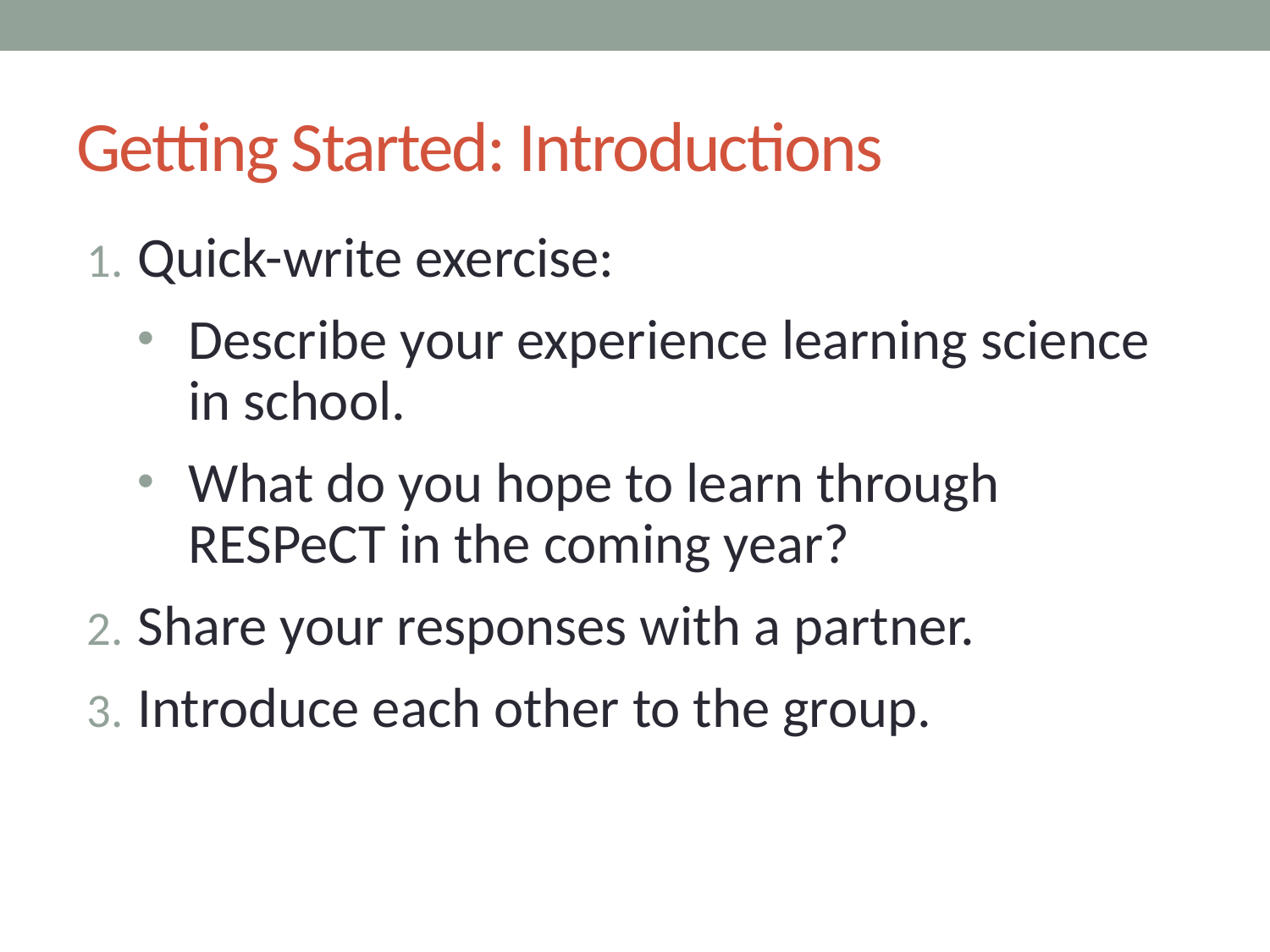

# Getting Started: Introductions
Quick-write exercise:
Describe your experience learning science in school.
What do you hope to learn through RESPeCT in the coming year?
Share your responses with a partner.
Introduce each other to the group.